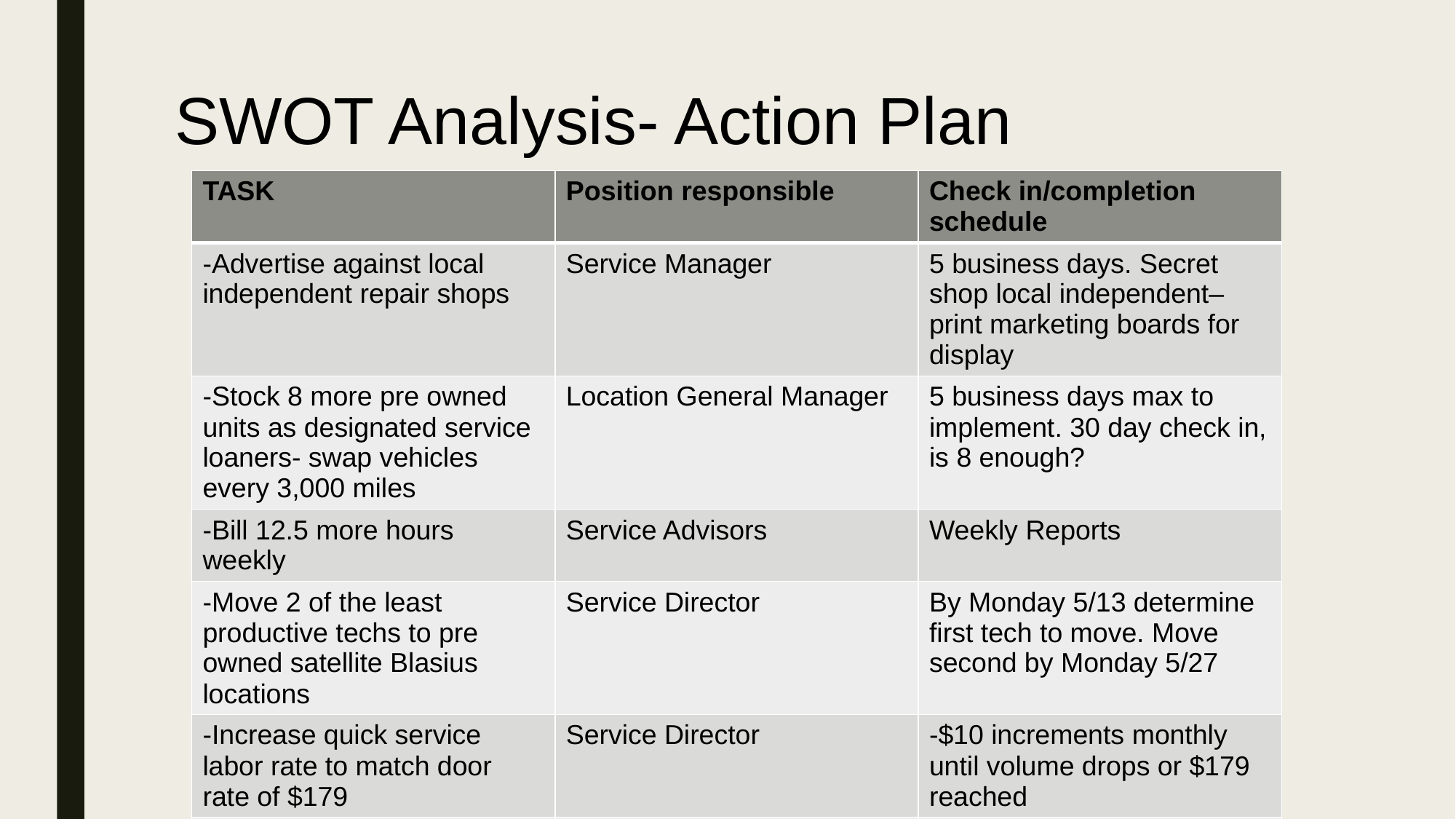

# SWOT Analysis- Action Plan
| TASK | Position responsible | Check in/completion schedule |
| --- | --- | --- |
| -Advertise against local independent repair shops | Service Manager | 5 business days. Secret shop local independent– print marketing boards for display |
| -Stock 8 more pre owned units as designated service loaners- swap vehicles every 3,000 miles | Location General Manager | 5 business days max to implement. 30 day check in, is 8 enough? |
| -Bill 12.5 more hours weekly | Service Advisors | Weekly Reports |
| -Move 2 of the least productive techs to pre owned satellite Blasius locations | Service Director | By Monday 5/13 determine first tech to move. Move second by Monday 5/27 |
| -Increase quick service labor rate to match door rate of $179 | Service Director | -$10 increments monthly until volume drops or $179 reached |
|  |  |  |
|  |  |  |